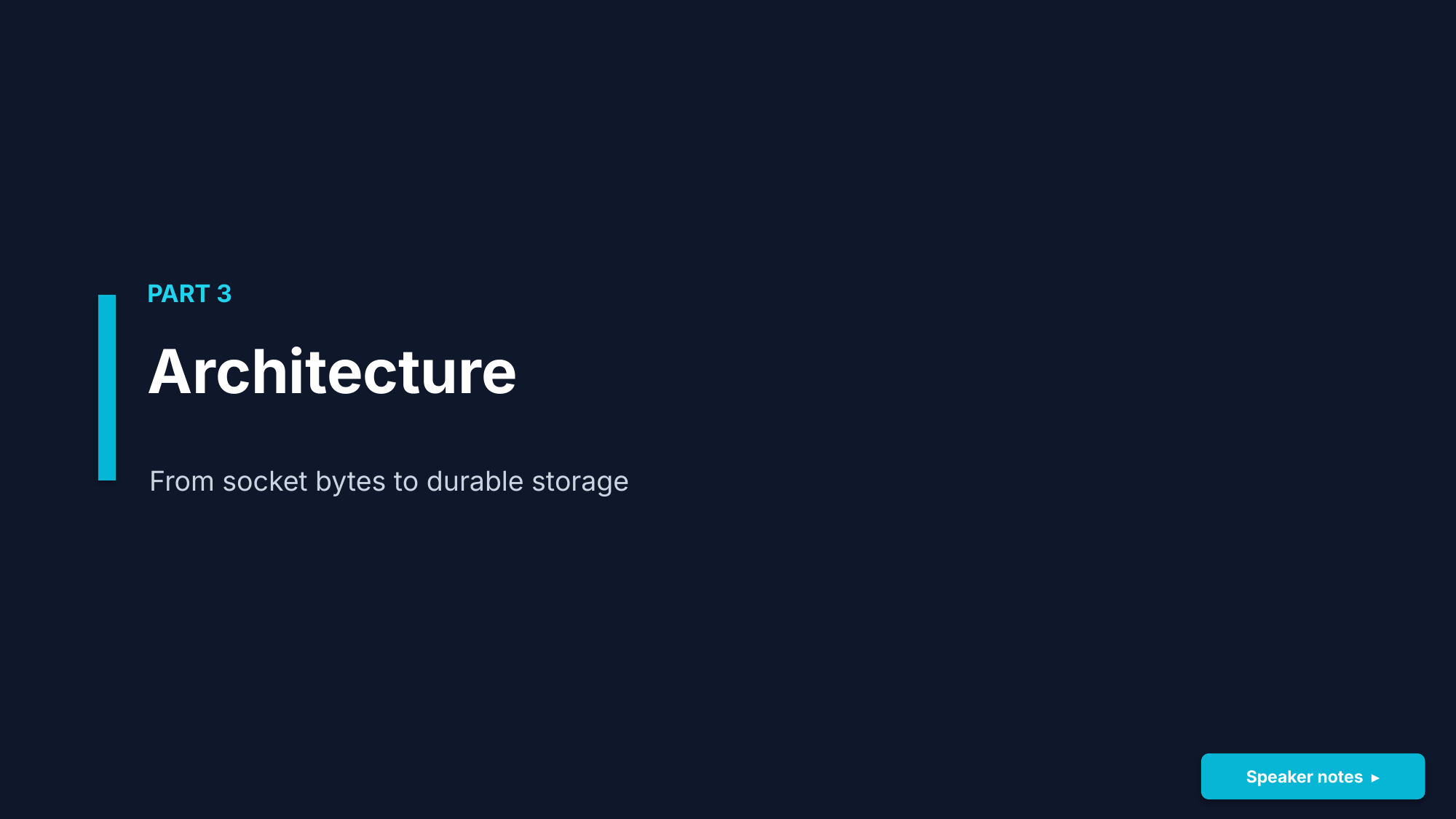

PART 3

Architecture
From socket bytes to durable storage
Speaker notes  ▸